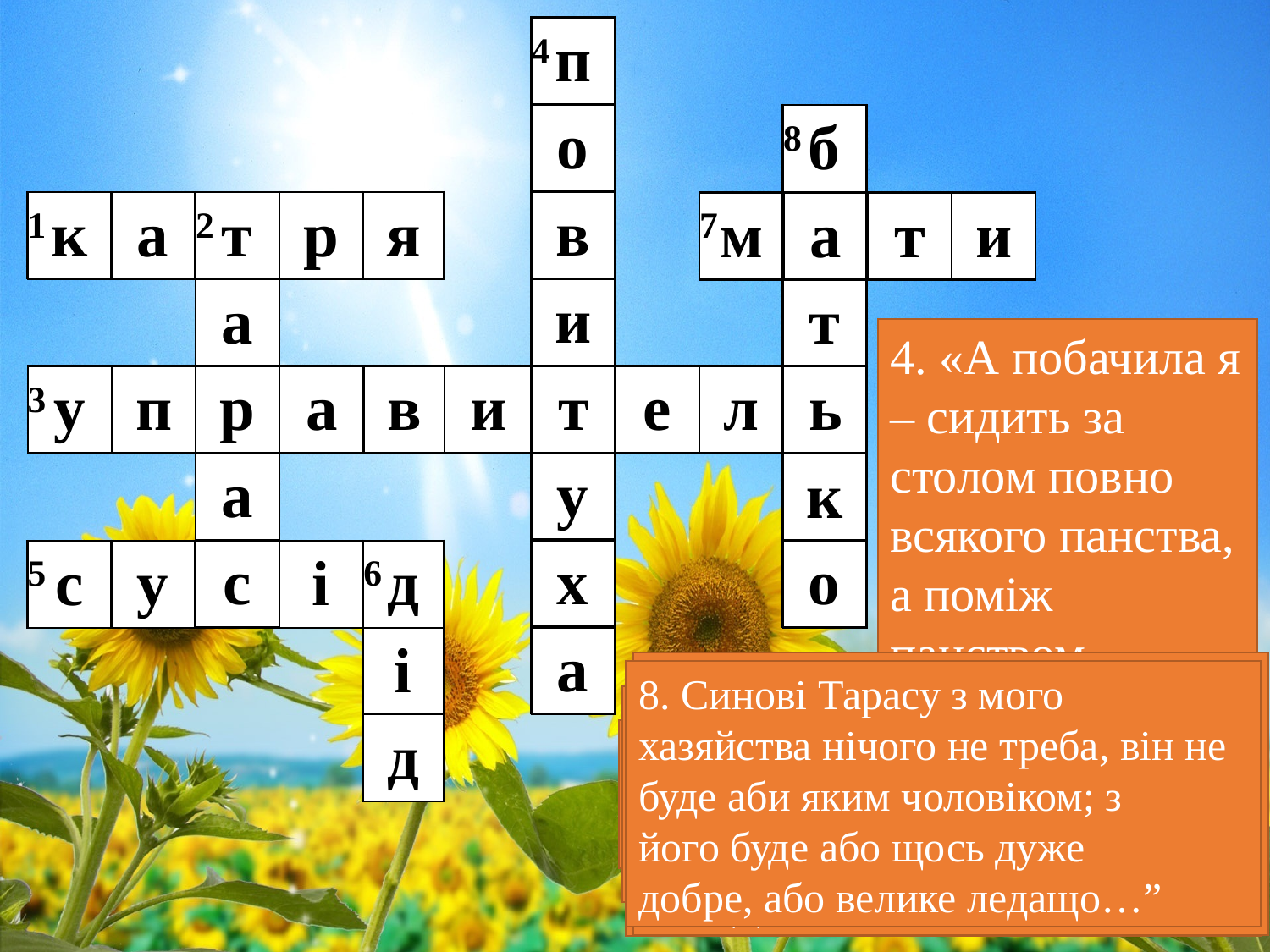

| п |
| --- |
| о |
| в |
| и |
|  |
| у |
| х |
| а |
|  |  |  |  |  |  | 4 |  |  |  |  |  |
| --- | --- | --- | --- | --- | --- | --- | --- | --- | --- | --- | --- |
|  |  |  |  |  |  |  |  |  | 8 |  |  |
| 1 |  | 2 |  |  |  |  |  | 7 |  |  |  |
|  |  |  |  |  |  |  |  |  |  |  |  |
| 3 |  |  |  |  |  |  |  |  |  |  |  |
|  |  |  |  |  |  |  |  |  |  |  |  |
| 5 |  |  |  | 6 |  |  |  |  |  |  |  |
|  |  |  |  |  |  |  |  |  |  |  |  |
|  |  |  |  |  |  |  |  |  |  |  |  |
| б |
| --- |
|  |
| т |
|  |
| к |
| о |
| к | а | т | р | я |
| --- | --- | --- | --- | --- |
|  |
| --- |
| а |
| р |
| а |
| с |
| м | а | т | и |
| --- | --- | --- | --- |
4. «А побачила я – сидить за столом повно всякого панства, а поміж панством – мужик стоїть, вичитує щось із паперів…»
| у | п |  | а | в | и | т | е | л | ь |
| --- | --- | --- | --- | --- | --- | --- | --- | --- | --- |
|  |
| --- |
| і |
| д |
| с | у |  | і | д |
| --- | --- | --- | --- | --- |
5. «Всі на кутку кажуть, що з вашого Тараса, мабуть, щось добряче вийде»
1. «Моє маленьке! Скучив? Їстоньки хочеш?»
8. Синові Тарасу з мого хазяйства нічого не треба, він не буде аби яким чоловіком; з його буде або щось дуже добре, або велике ледащо…”
6. «Хай слухає, виросте – своїм розкаже дітям та онукам»
7. «Світ не родив такого волоцюги!»
2. «А коли ви почнете мене вчити малювати?»
3. «Не оддамо ми тебе маляру, бо нам самим таких треба»